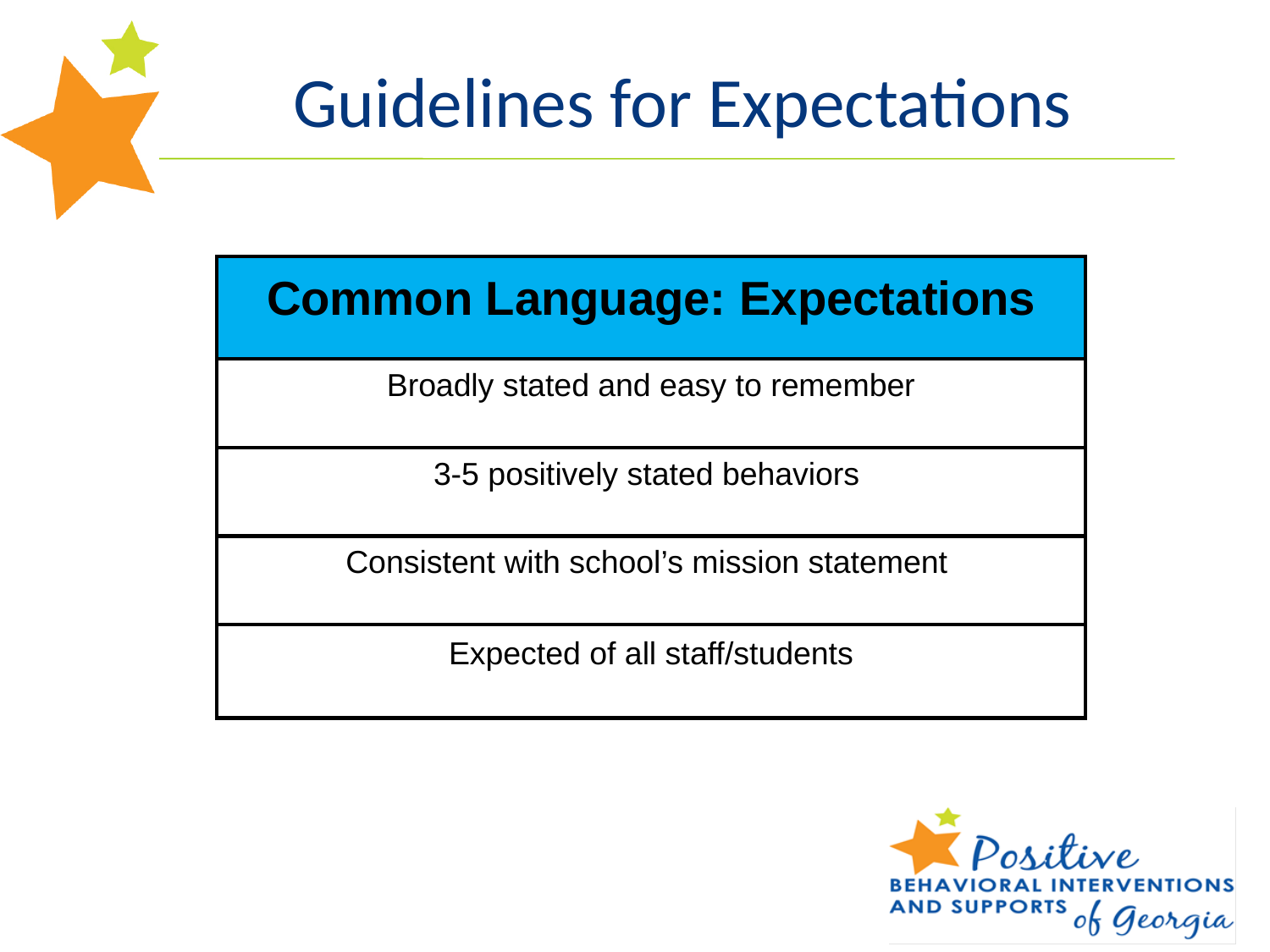

# Guidelines for Expectations
| Common Language: Expectations |
| --- |
| Broadly stated and easy to remember |
| 3-5 positively stated behaviors |
| Consistent with school’s mission statement |
| Expected of all staff/students |